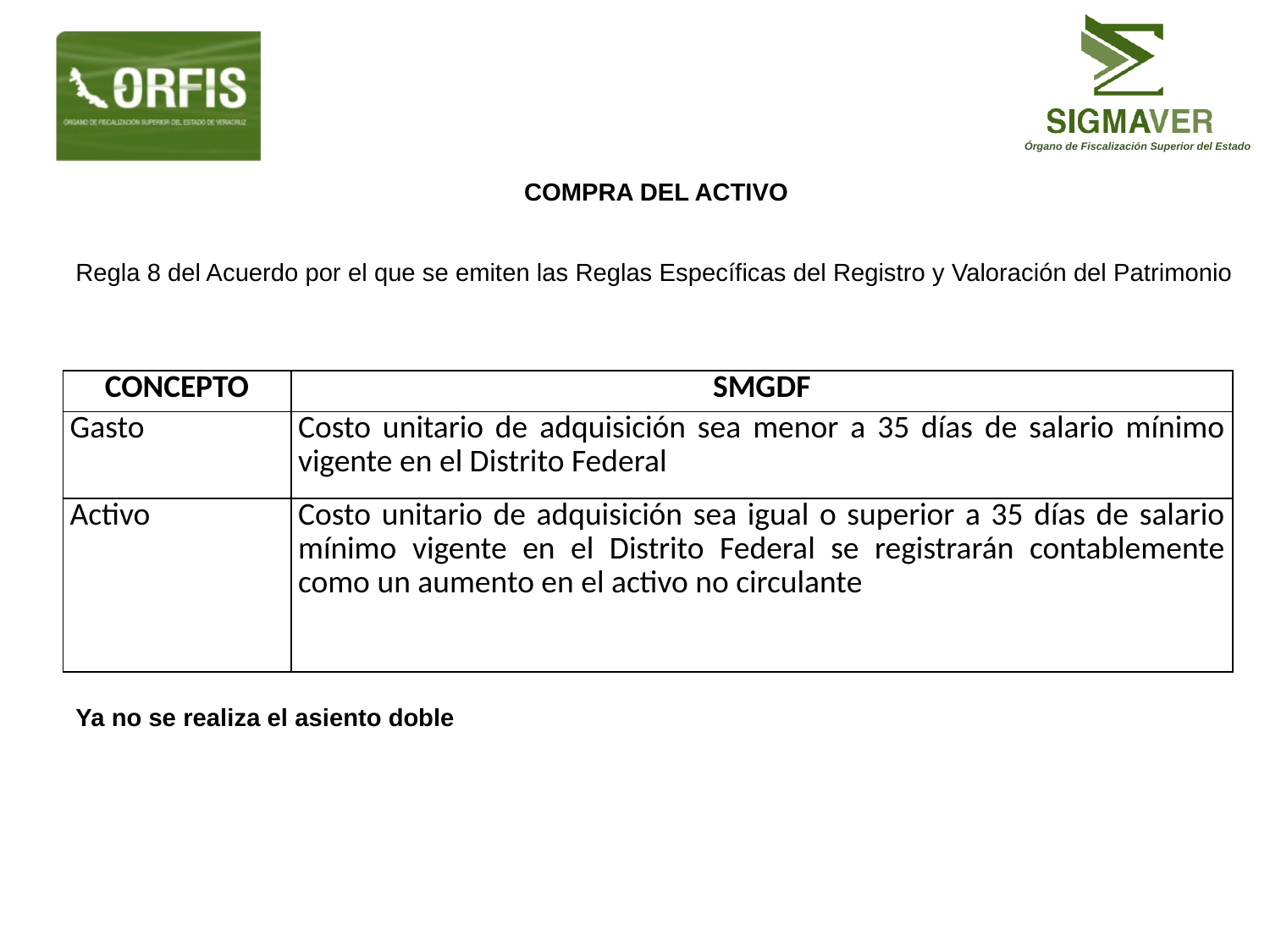

COMPRA DEL ACTIVO

Regla 8 del Acuerdo por el que se emiten las Reglas Específicas del Registro y Valoración del Patrimonio

Ya no se realiza el asiento doble

| CONCEPTO | SMGDF |
| --- | --- |
| Gasto | Costo unitario de adquisición sea menor a 35 días de salario mínimo vigente en el Distrito Federal |
| Activo | Costo unitario de adquisición sea igual o superior a 35 días de salario mínimo vigente en el Distrito Federal se registrarán contablemente como un aumento en el activo no circulante |